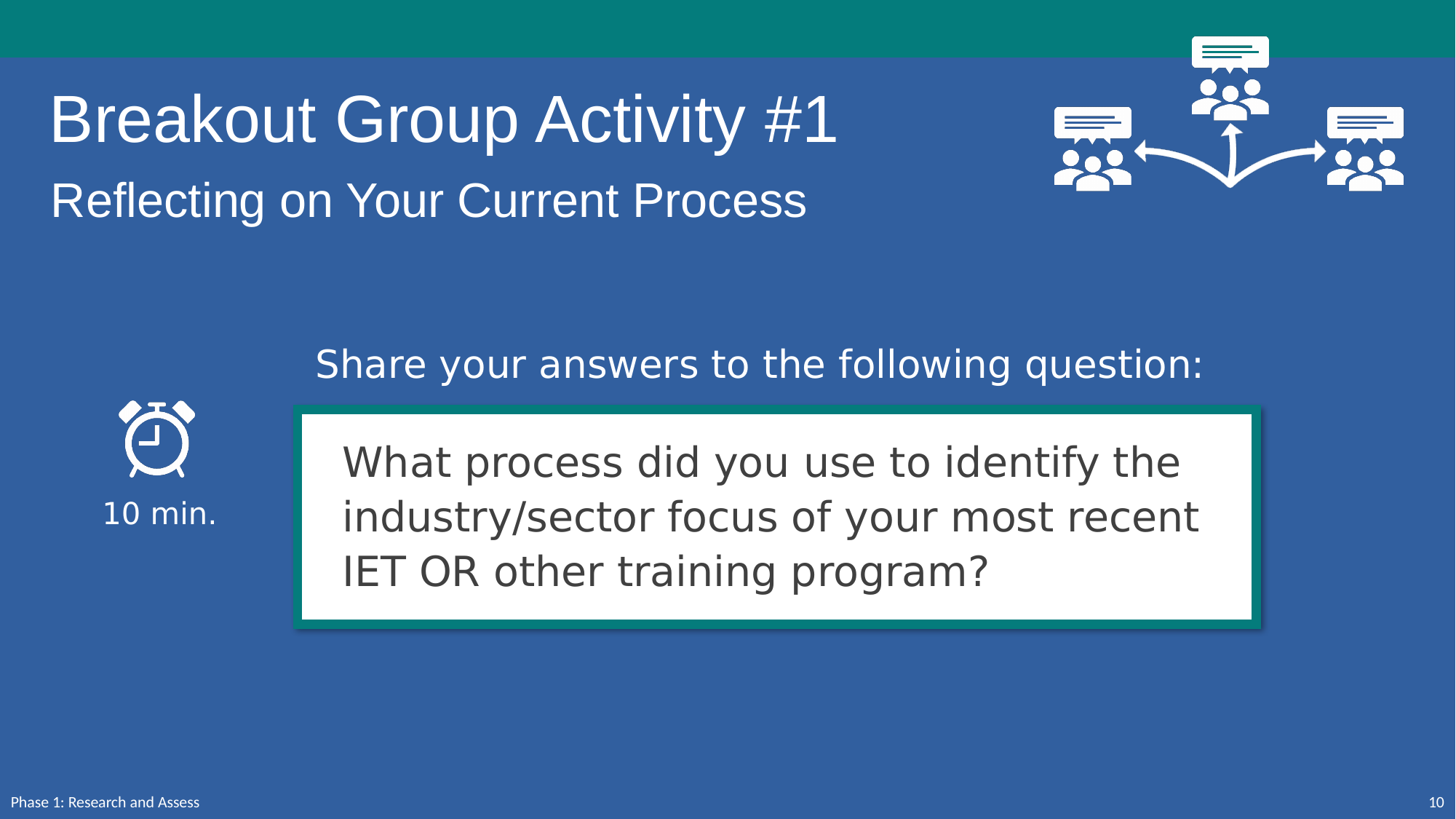

# Breakout Group Activity #1
Reflecting on Your Current Process

Share your answers to the following question:
What process did you use to identify the industry/sector focus of your most recent IET OR other training program?

10 min.
Phase 1: Research and Assess
10